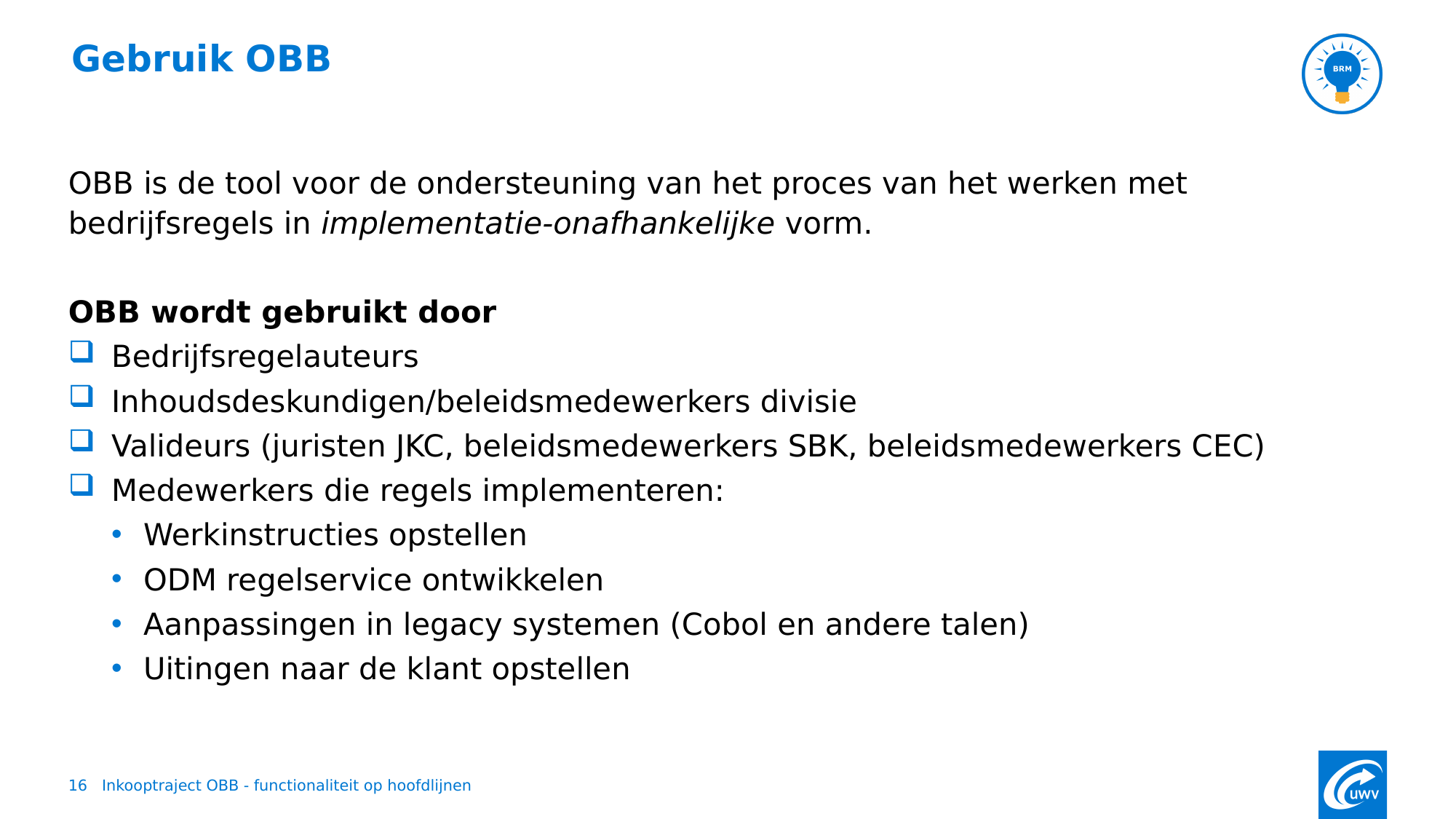

Inkooptraject OBB - functionaliteit op hoofdlijnen
# Gebruik OBB
OBB is de tool voor de ondersteuning van het proces van het werken met bedrijfsregels in implementatie-onafhankelijke vorm.

OBB wordt gebruikt door
Bedrijfsregelauteurs
Inhoudsdeskundigen/beleidsmedewerkers divisie
Valideurs (juristen JKC, beleidsmedewerkers SBK, beleidsmedewerkers CEC)
Medewerkers die regels implementeren:
Werkinstructies opstellen
ODM regelservice ontwikkelen
Aanpassingen in legacy systemen (Cobol en andere talen)
Uitingen naar de klant opstellen

16